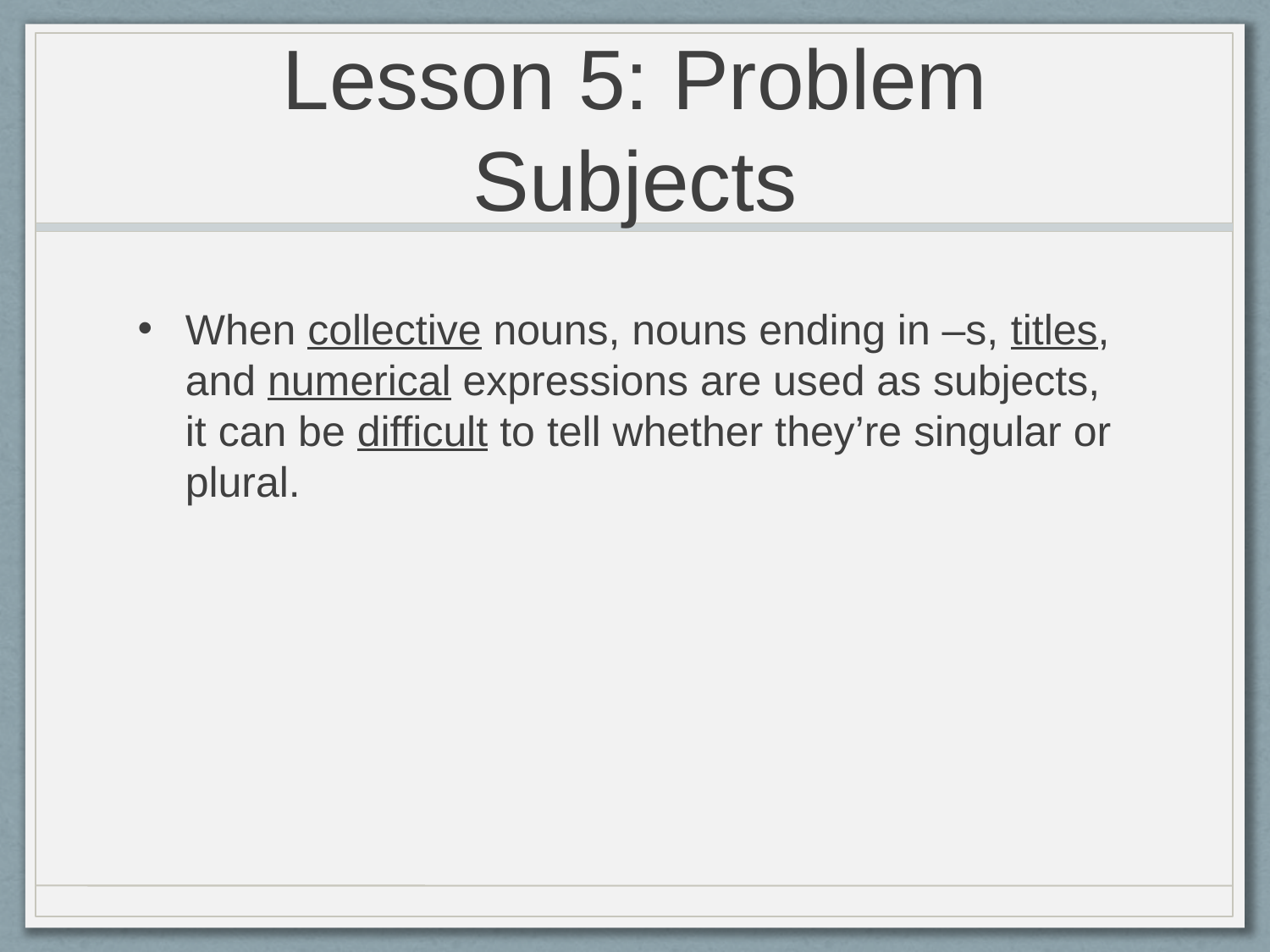

# Lesson 5: Problem Subjects
When collective nouns, nouns ending in –s, titles, and numerical expressions are used as subjects, it can be difficult to tell whether they’re singular or plural.